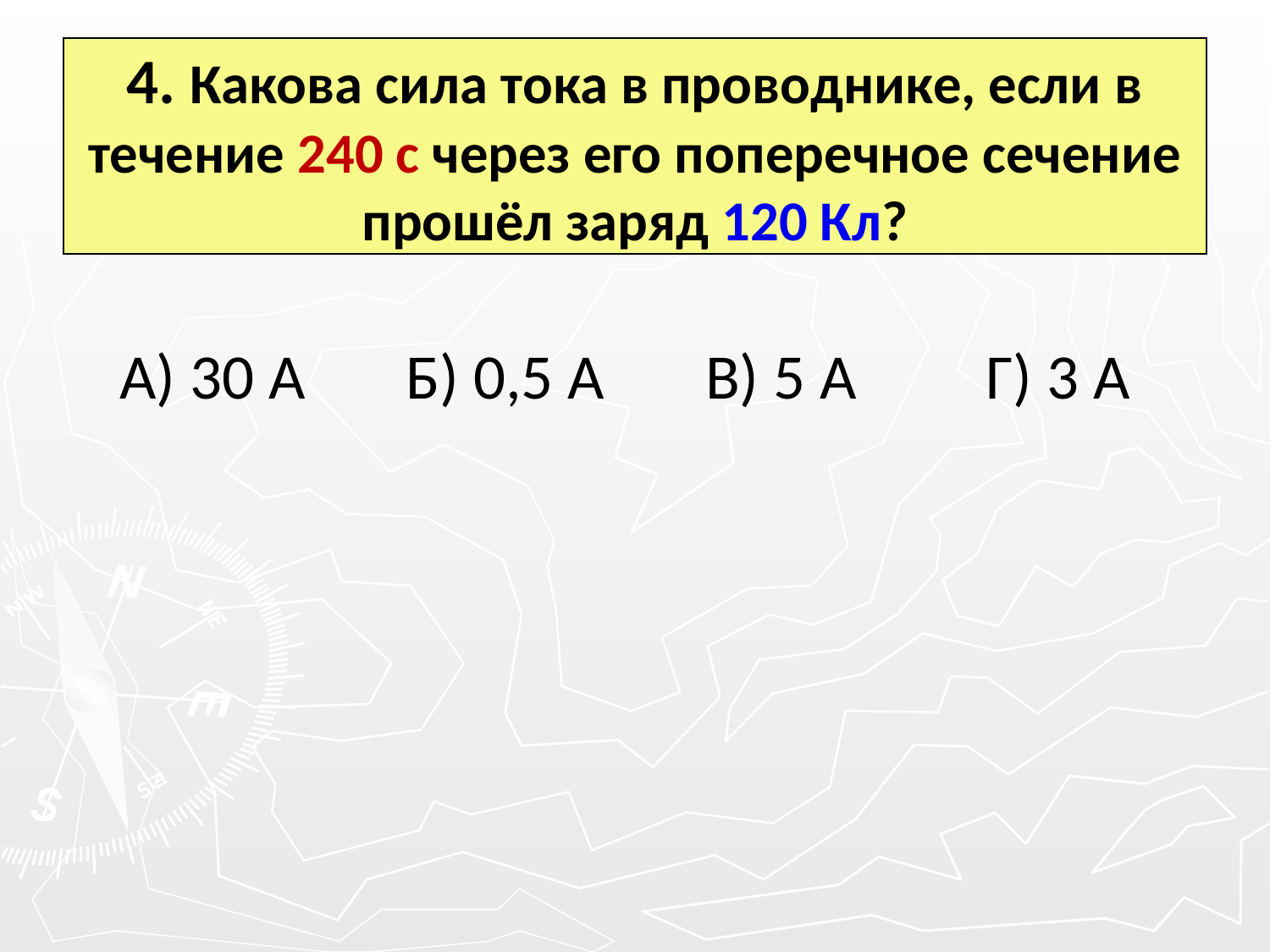

# 4. Какова сила тока в проводнике, если в течение 240 с через его поперечное сечение прошёл заряд 120 Кл?
   А) 30 А       Б) 0,5 А       В) 5 А         Г) 3 А